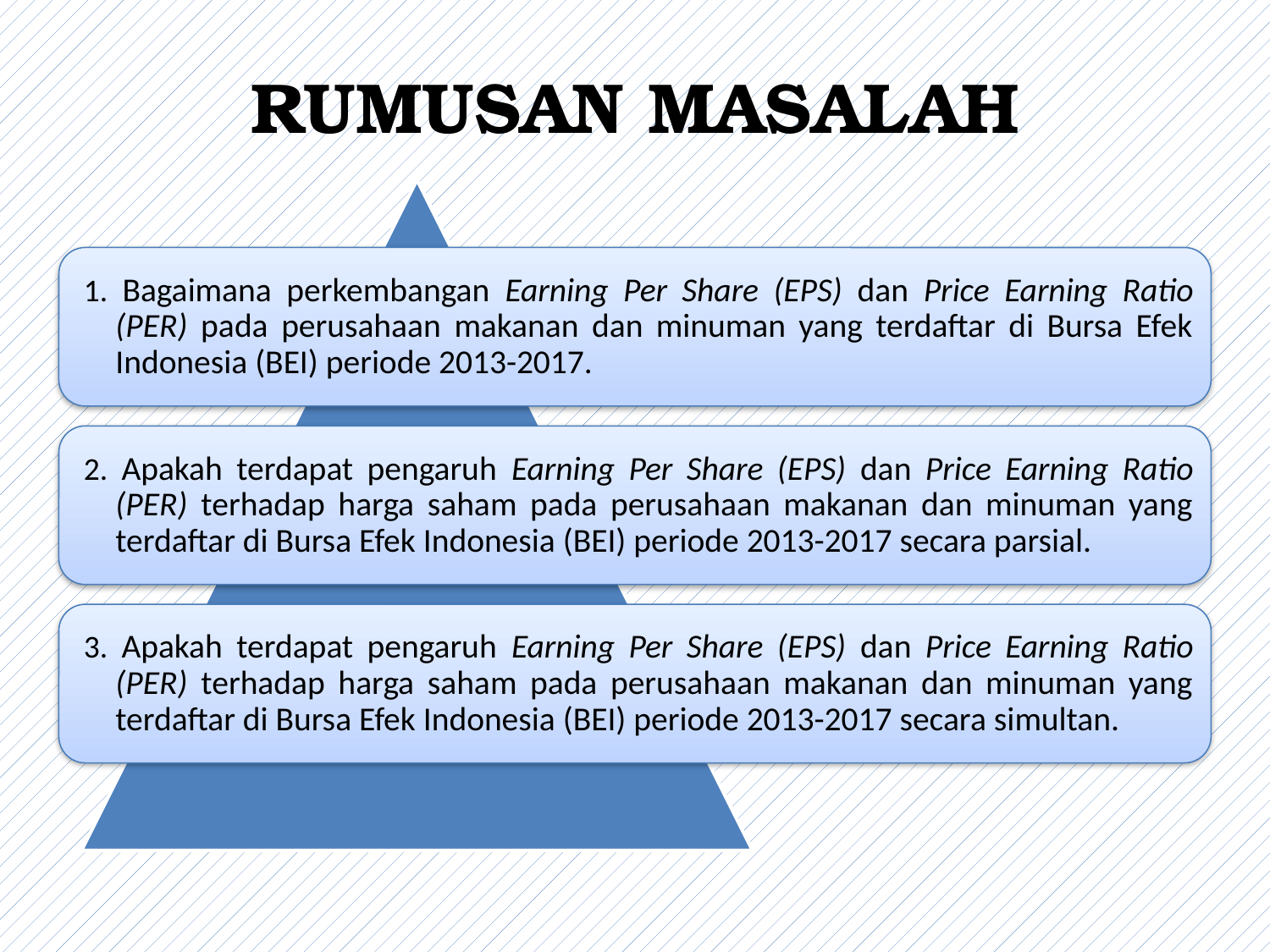

# RUMUSAN MASALAH
1. Bagaimana perkembangan Earning Per Share (EPS) dan Price Earning Ratio (PER) pada perusahaan makanan dan minuman yang terdaftar di Bursa Efek Indonesia (BEI) periode 2013-2017.
2. Apakah terdapat pengaruh Earning Per Share (EPS) dan Price Earning Ratio (PER) terhadap harga saham pada perusahaan makanan dan minuman yang terdaftar di Bursa Efek Indonesia (BEI) periode 2013-2017 secara parsial.
3. Apakah terdapat pengaruh Earning Per Share (EPS) dan Price Earning Ratio (PER) terhadap harga saham pada perusahaan makanan dan minuman yang terdaftar di Bursa Efek Indonesia (BEI) periode 2013-2017 secara simultan.